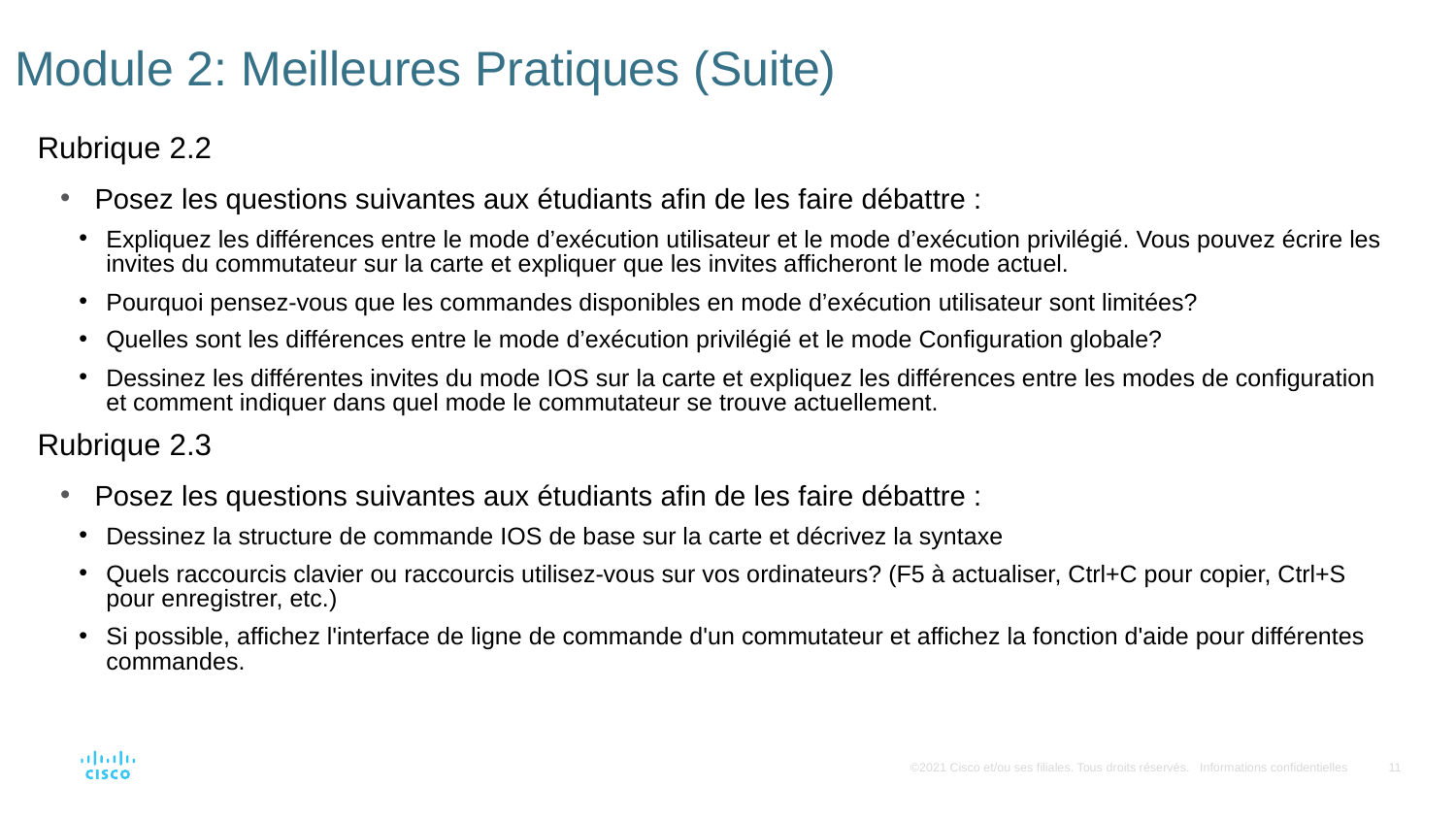

# Module 2: Meilleures Pratiques (Suite)
Rubrique 2.2
Posez les questions suivantes aux étudiants afin de les faire débattre :
Expliquez les différences entre le mode d’exécution utilisateur et le mode d’exécution privilégié. Vous pouvez écrire les invites du commutateur sur la carte et expliquer que les invites afficheront le mode actuel.
Pourquoi pensez-vous que les commandes disponibles en mode d’exécution utilisateur sont limitées?
Quelles sont les différences entre le mode d’exécution privilégié et le mode Configuration globale?
Dessinez les différentes invites du mode IOS sur la carte et expliquez les différences entre les modes de configuration et comment indiquer dans quel mode le commutateur se trouve actuellement.
Rubrique 2.3
Posez les questions suivantes aux étudiants afin de les faire débattre :
Dessinez la structure de commande IOS de base sur la carte et décrivez la syntaxe
Quels raccourcis clavier ou raccourcis utilisez-vous sur vos ordinateurs? (F5 à actualiser, Ctrl+C pour copier, Ctrl+S pour enregistrer, etc.)
Si possible, affichez l'interface de ligne de commande d'un commutateur et affichez la fonction d'aide pour différentes commandes.